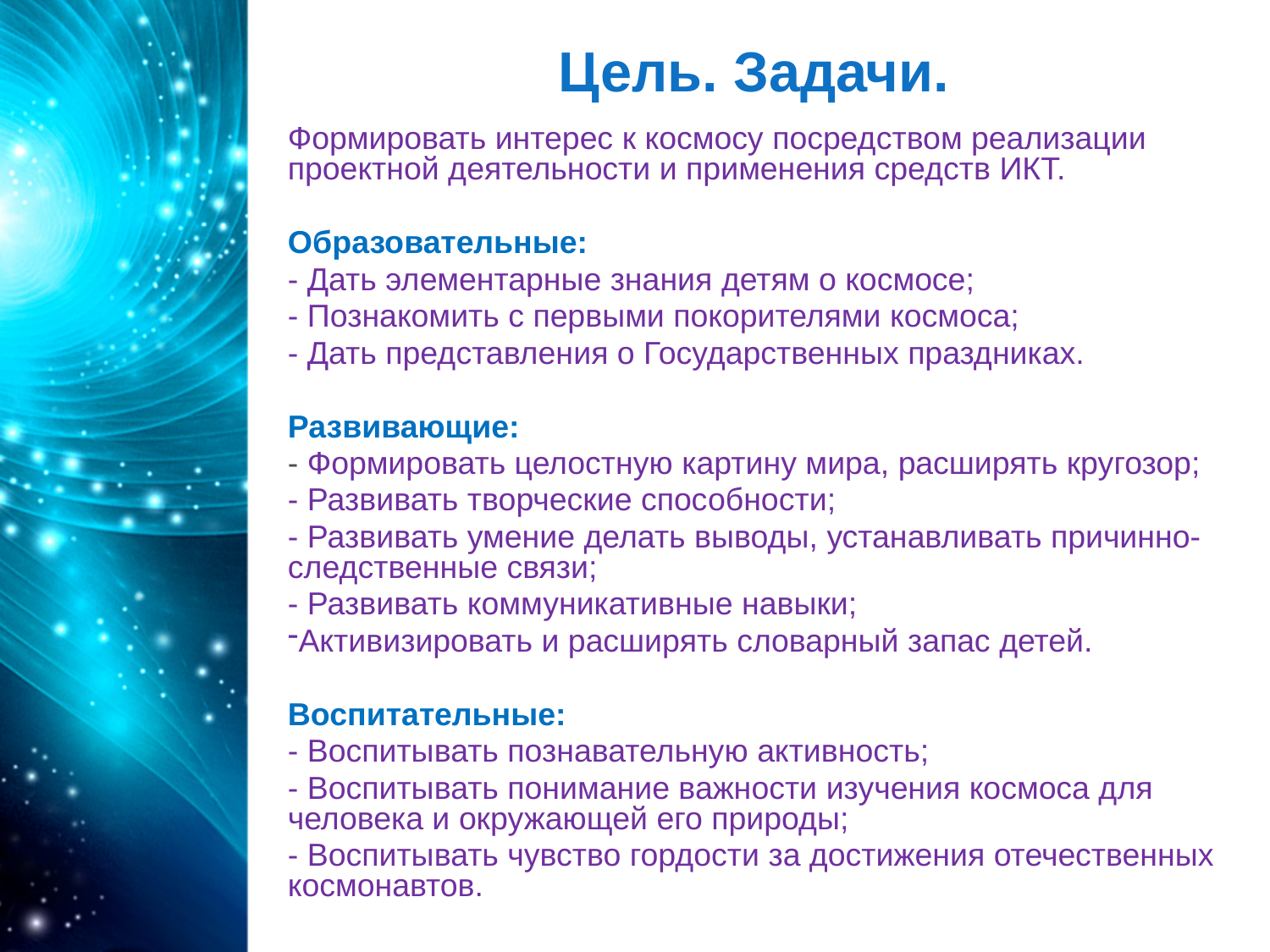

# Цель. Задачи.
Формировать интерес к космосу посредством реализации проектной деятельности и применения средств ИКТ.

Образовательные:
- Дать элементарные знания детям о космосе;
- Познакомить с первыми покорителями космоса;
- Дать представления о Государственных праздниках.

Развивающие:
- Формировать целостную картину мира, расширять кругозор;
- Развивать творческие способности;
- Развивать умение делать выводы, устанавливать причинно-следственные связи;
- Развивать коммуникативные навыки;
Активизировать и расширять словарный запас детей.

Воспитательные:
- Воспитывать познавательную активность;
- Воспитывать понимание важности изучения космоса для человека и окружающей его природы;
- Воспитывать чувство гордости за достижения отечественных космонавтов.